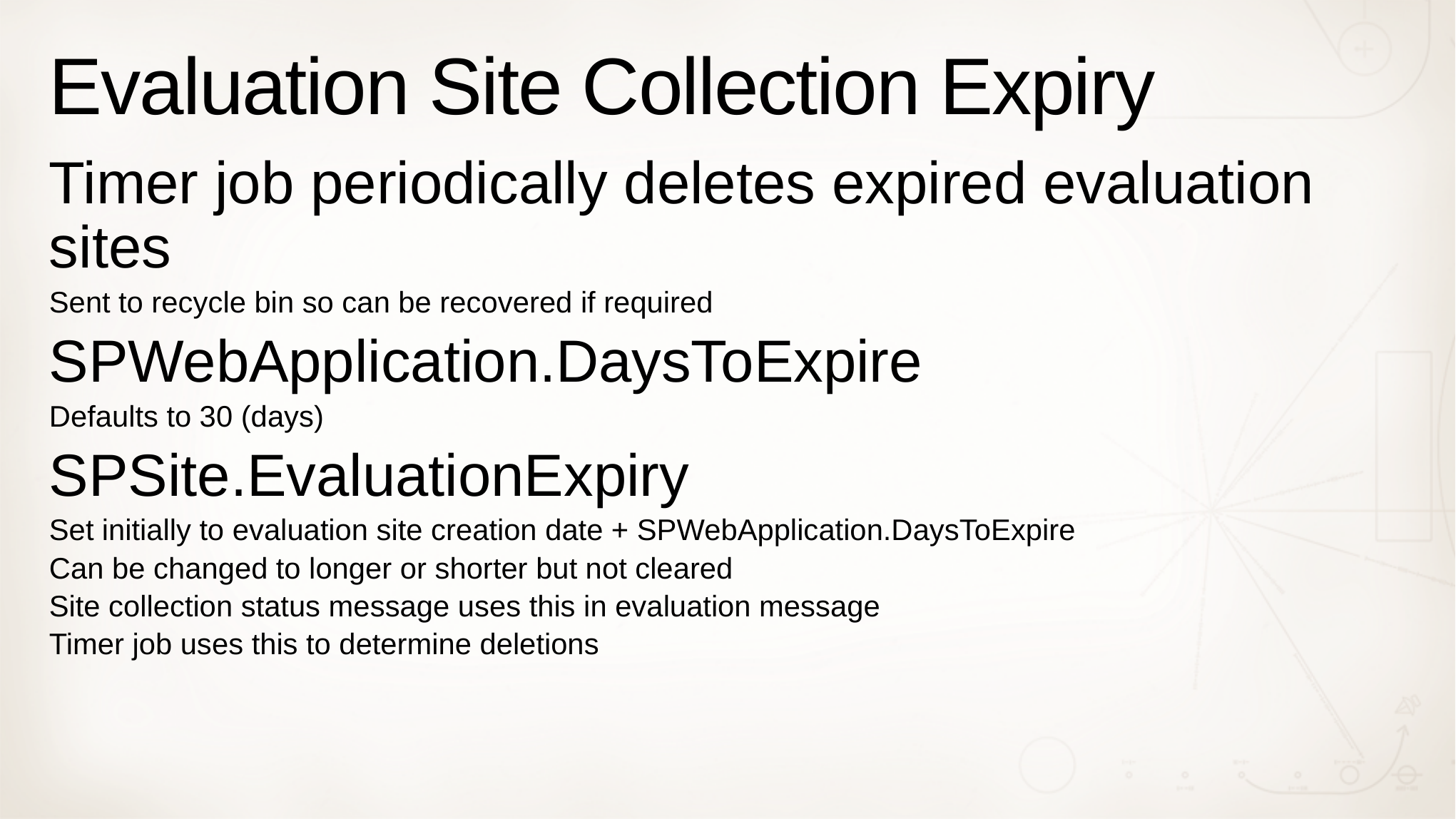

# Evaluation Site Collection Expiry
Timer job periodically deletes expired evaluation sites
Sent to recycle bin so can be recovered if required
SPWebApplication.DaysToExpire
Defaults to 30 (days)
SPSite.EvaluationExpiry
Set initially to evaluation site creation date + SPWebApplication.DaysToExpire
Can be changed to longer or shorter but not cleared
Site collection status message uses this in evaluation message
Timer job uses this to determine deletions